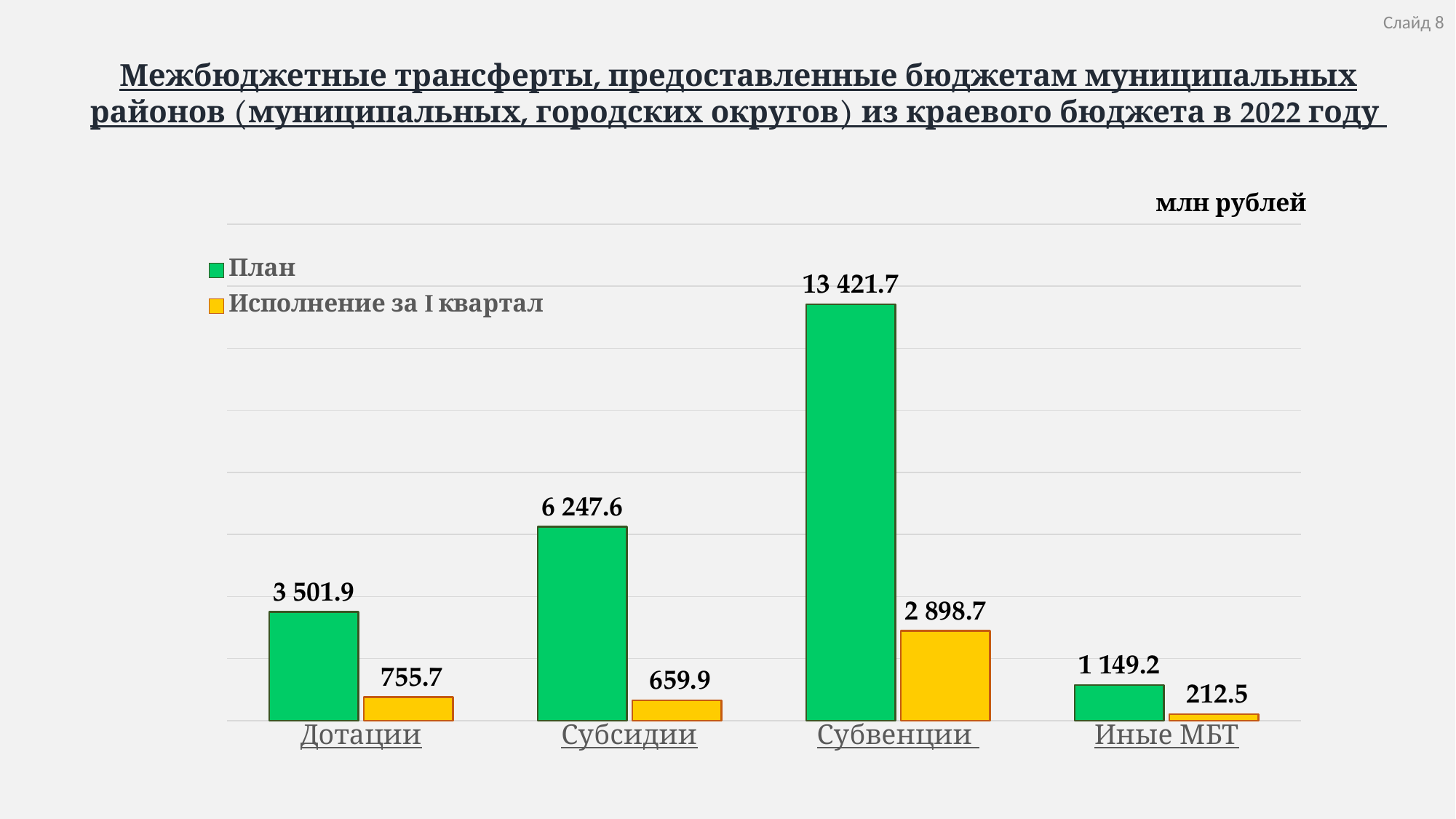

Слайд 8
# Межбюджетные трансферты, предоставленные бюджетам муниципальных районов (муниципальных, городских округов) из краевого бюджета в 2022 году

### Chart

| Category | План | Исполнение за I квартал |
|---|---|---|
| Дотации | 3501.9 | 755.7 |
| Субсидии | 6247.6 | 659.9 |
| Субвенции  | 13421.7 | 2898.7 |
| Иные МБТ | 1149.2 | 212.5 |
млн рублей